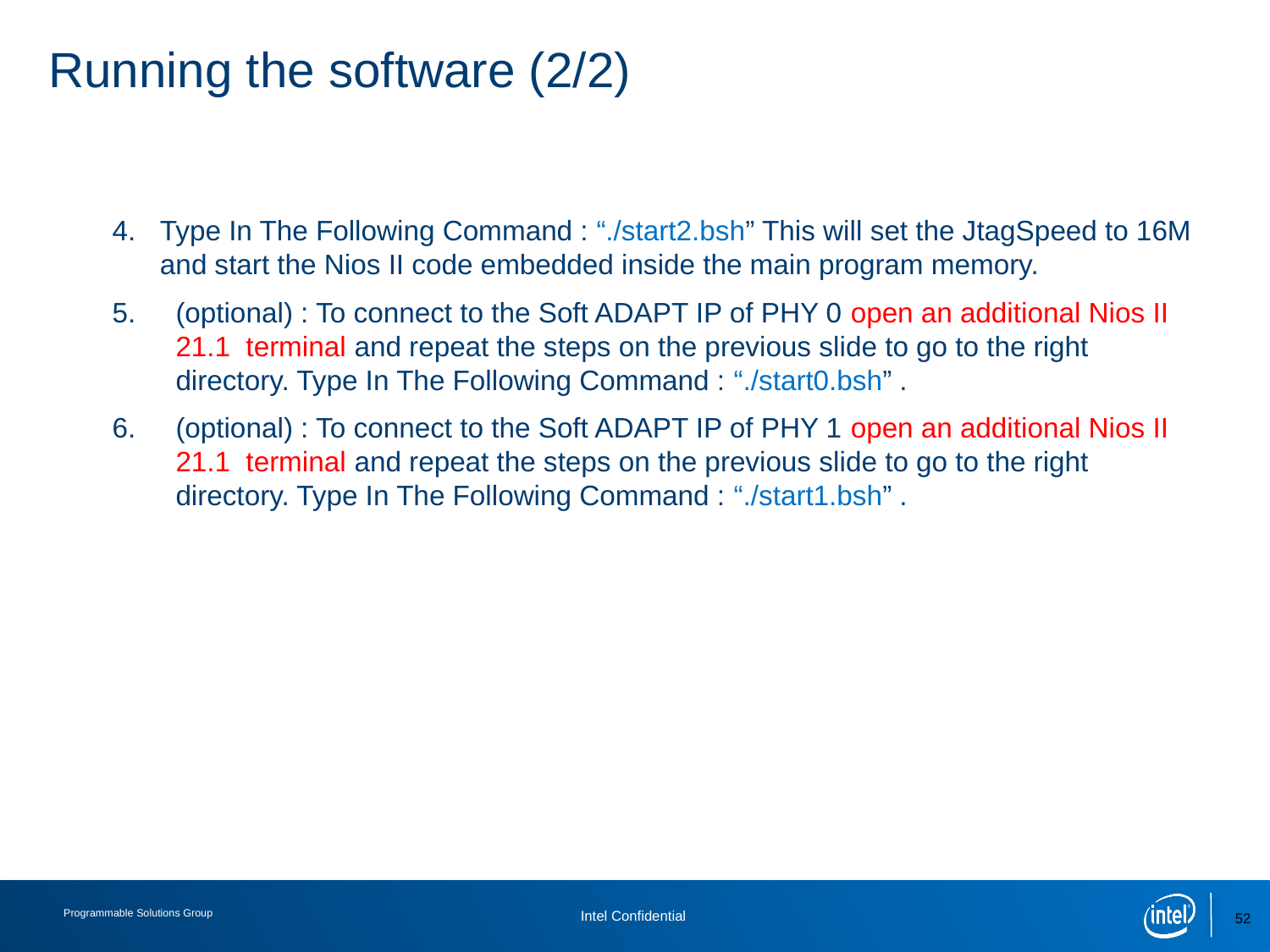

# Running the software (2/2)

Type In The Following Command : “./start2.bsh” This will set the JtagSpeed to 16M and start the Nios II code embedded inside the main program memory.
(optional) : To connect to the Soft ADAPT IP of PHY 0 open an additional Nios II 21.1  terminal and repeat the steps on the previous slide to go to the right directory. Type In The Following Command : “./start0.bsh” .
(optional) : To connect to the Soft ADAPT IP of PHY 1 open an additional Nios II 21.1  terminal and repeat the steps on the previous slide to go to the right directory. Type In The Following Command : “./start1.bsh” .

52